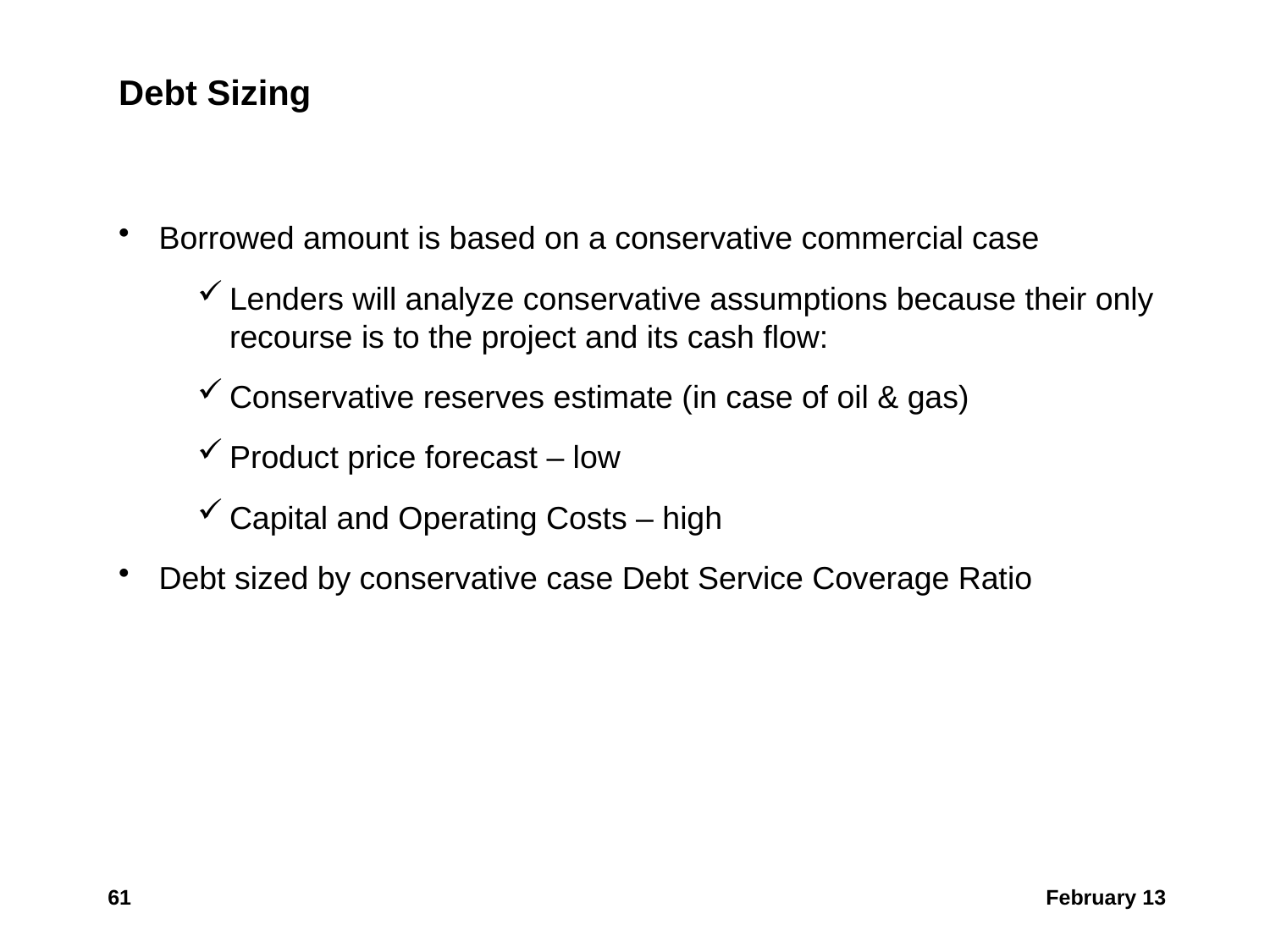

# Debt Sizing
Borrowed amount is based on a conservative commercial case
Lenders will analyze conservative assumptions because their only recourse is to the project and its cash flow:
Conservative reserves estimate (in case of oil & gas)
Product price forecast – low
Capital and Operating Costs – high
Debt sized by conservative case Debt Service Coverage Ratio